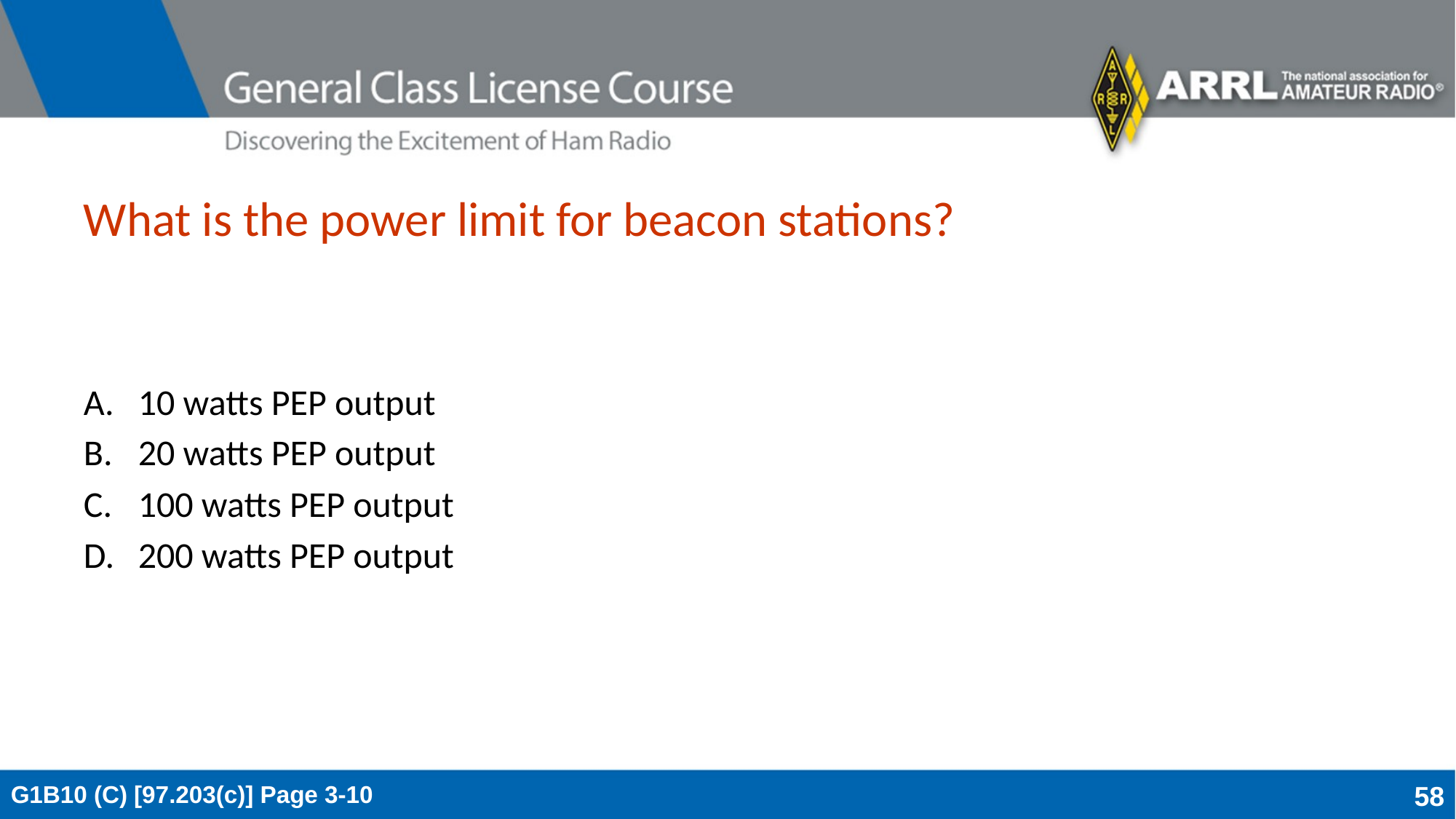

# What is the power limit for beacon stations?
10 watts PEP output
20 watts PEP output
100 watts PEP output
200 watts PEP output
G1B10 (C) [97.203(c)] Page 3-10
58